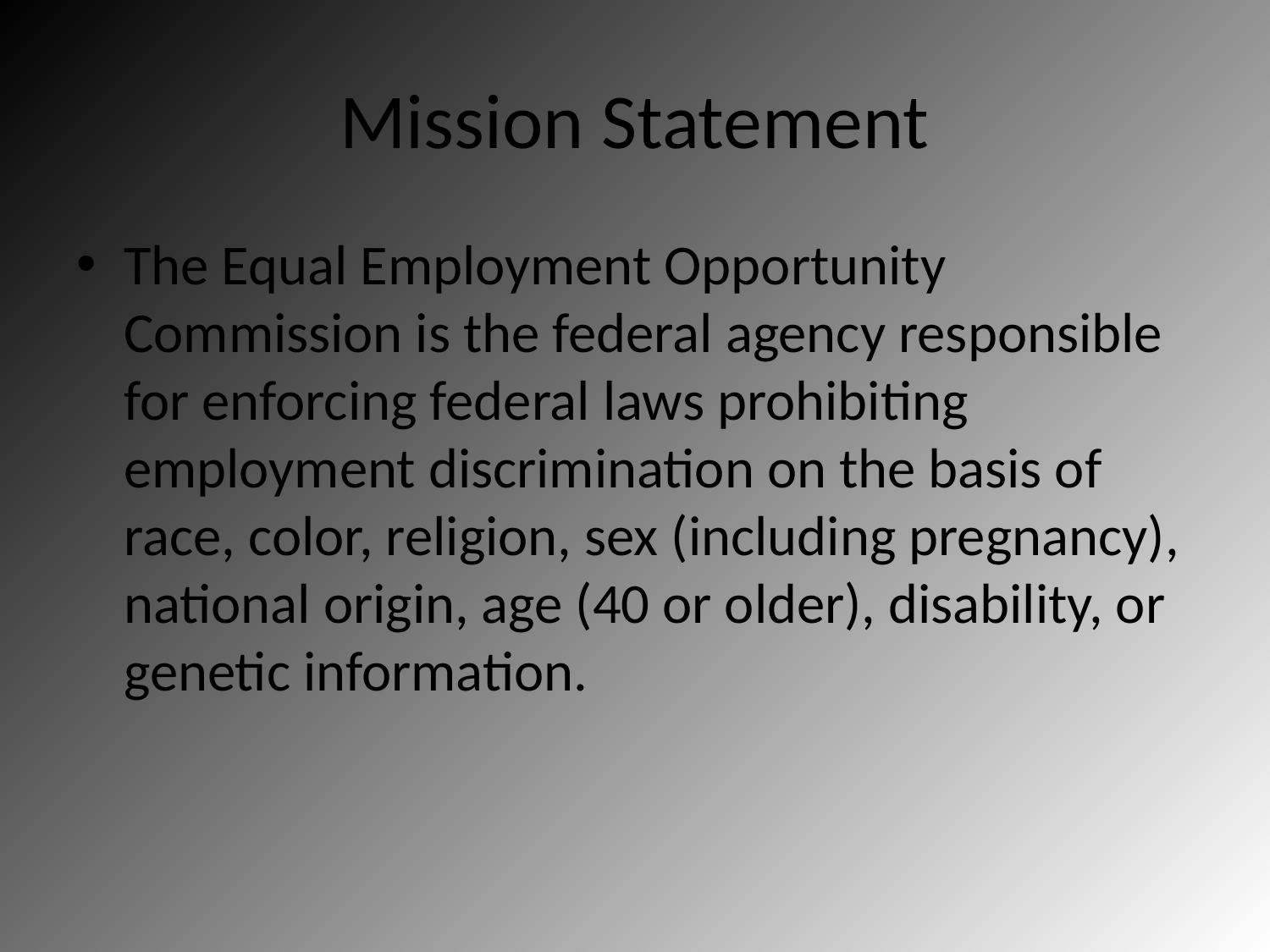

# Mission Statement
The Equal Employment Opportunity Commission is the federal agency responsible for enforcing federal laws prohibiting employment discrimination on the basis of race, color, religion, sex (including pregnancy), national origin, age (40 or older), disability, or genetic information.